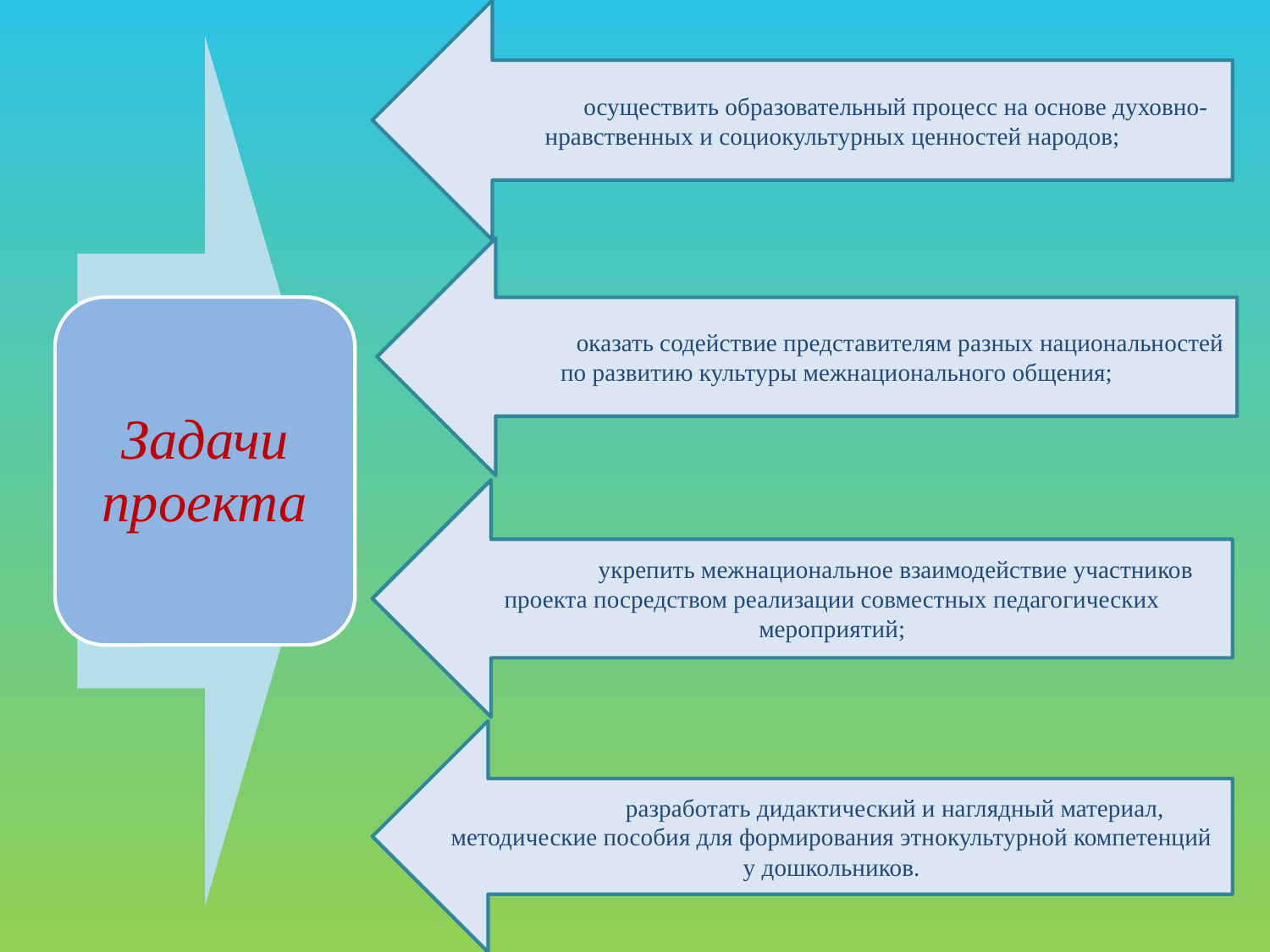

осуществить образовательный процесс на основе духовно-нравственных и социокультурных ценностей народов;
Задачи проекта
 	оказать содействие представителям разных национальностей по развитию культуры межнационального общения;
 	укрепить межнациональное взаимодействие участников проекта посредством реализации совместных педагогических мероприятий;
 	разработать дидактический и наглядный материал, методические пособия для формирования этнокультурной компетенций у дошкольников.